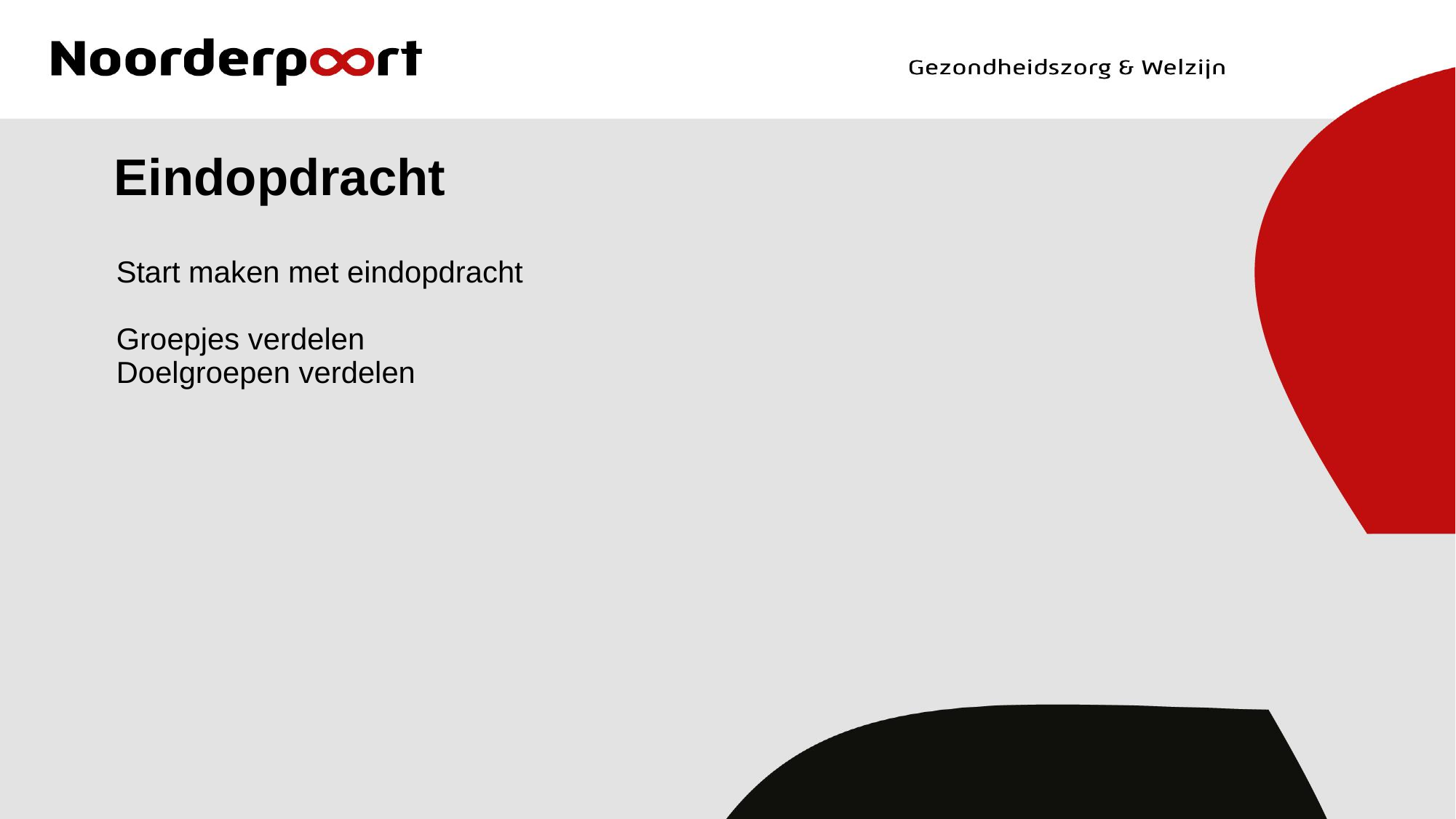

# Eindopdracht
Start maken met eindopdracht

Groepjes verdelen
Doelgroepen verdelen